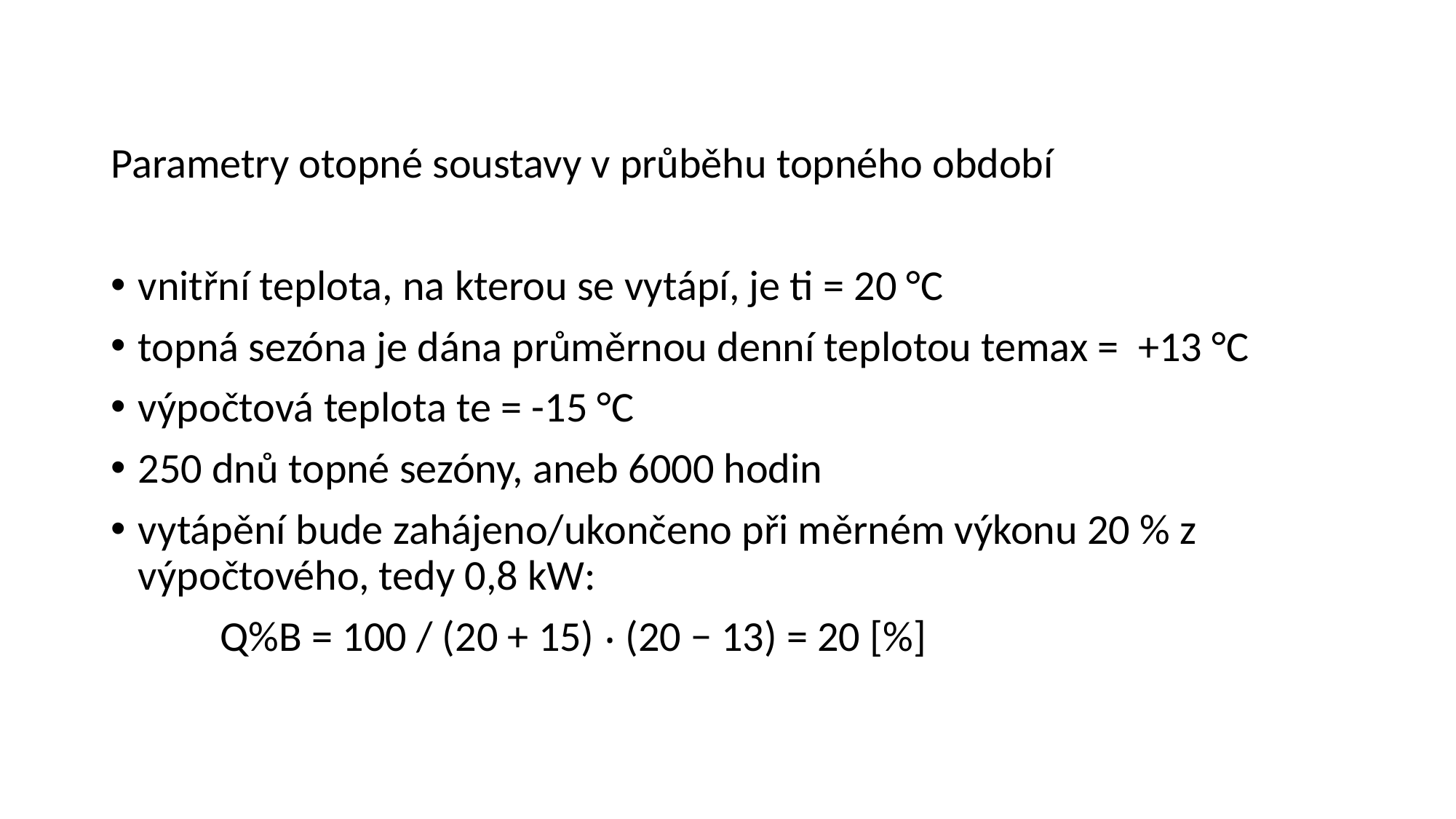

Parametry otopné soustavy v průběhu topného období

vnitřní teplota, na kterou se vytápí, je ti = 20 °C
topná sezóna je dána průměrnou denní teplotou temax =  +13 °C
výpočtová teplota te = -15 °C
250 dnů topné sezóny, aneb 6000 hodin
vytápění bude zahájeno/ukončeno při měrném výkonu 20 % z výpočtového, tedy 0,8 kW:
	Q%B = 100 / (20 + 15) ‧ (20 − 13) = 20 [%]